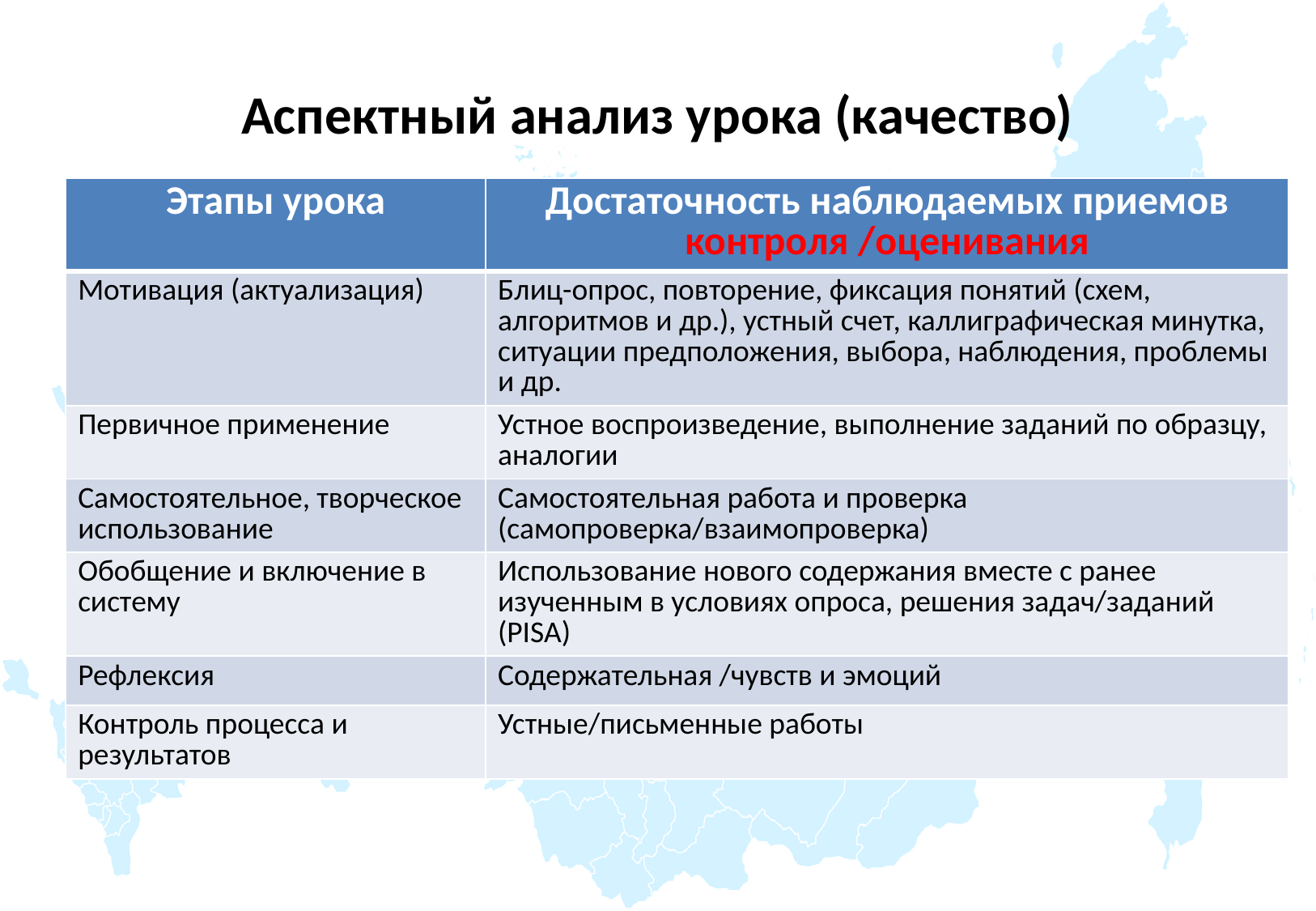

# Аспектный анализ урока (качество)
| Этапы урока | Достаточность наблюдаемых приемов контроля /оценивания |
| --- | --- |
| Мотивация (актуализация) | Блиц-опрос, повторение, фиксация понятий (схем, алгоритмов и др.), устный счет, каллиграфическая минутка, ситуации предположения, выбора, наблюдения, проблемы и др. |
| Первичное применение | Устное воспроизведение, выполнение заданий по образцу, аналогии |
| Самостоятельное, творческое использование | Самостоятельная работа и проверка (самопроверка/взаимопроверка) |
| Обобщение и включение в систему | Использование нового содержания вместе с ранее изученным в условиях опроса, решения задач/заданий (PISA) |
| Рефлексия | Содержательная /чувств и эмоций |
| Контроль процесса и результатов | Устные/письменные работы |